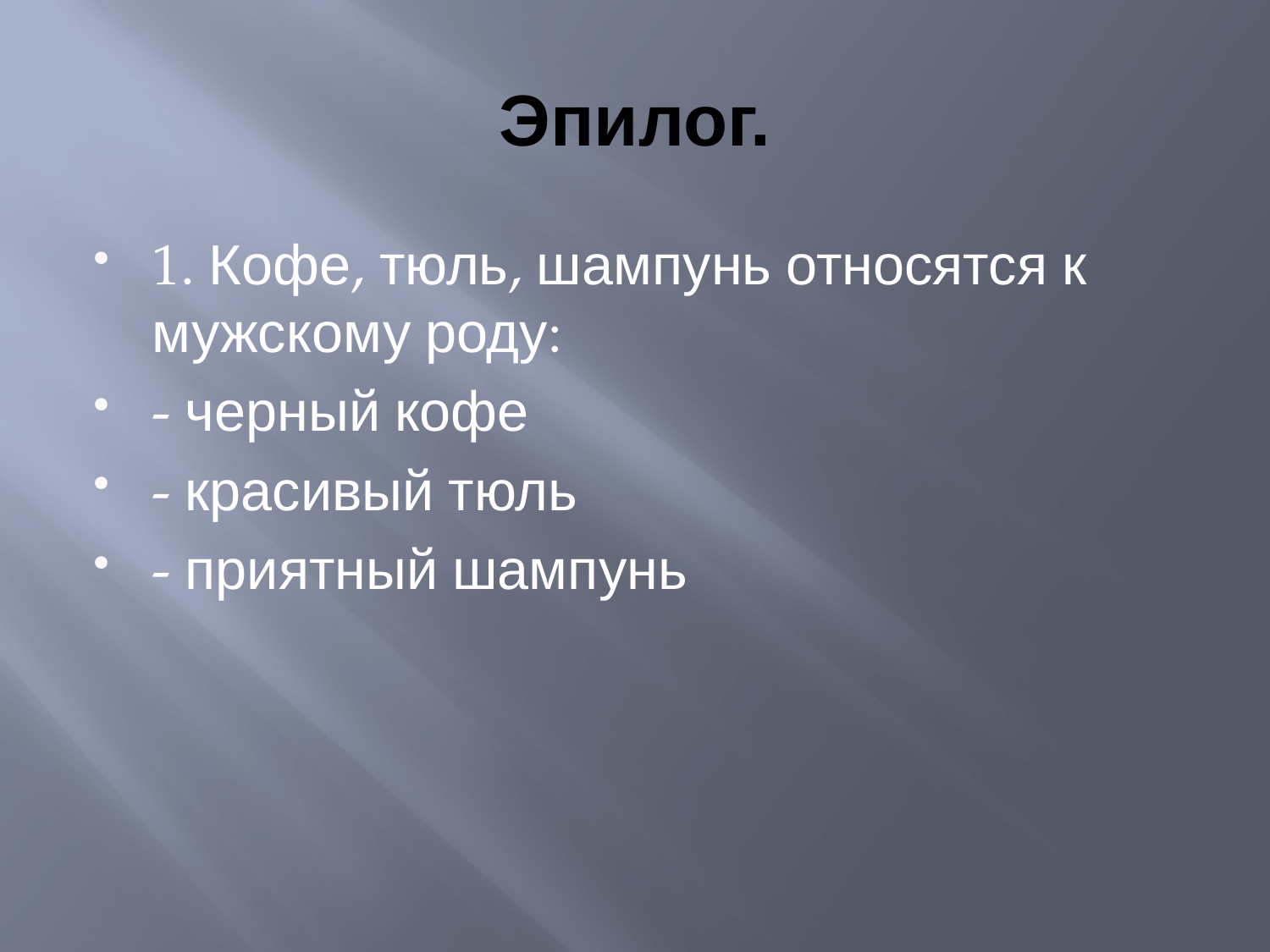

# Эпилог.
1. Кофе, тюль, шампунь относятся к мужскому роду:
- черный кофе
- красивый тюль
- приятный шампунь